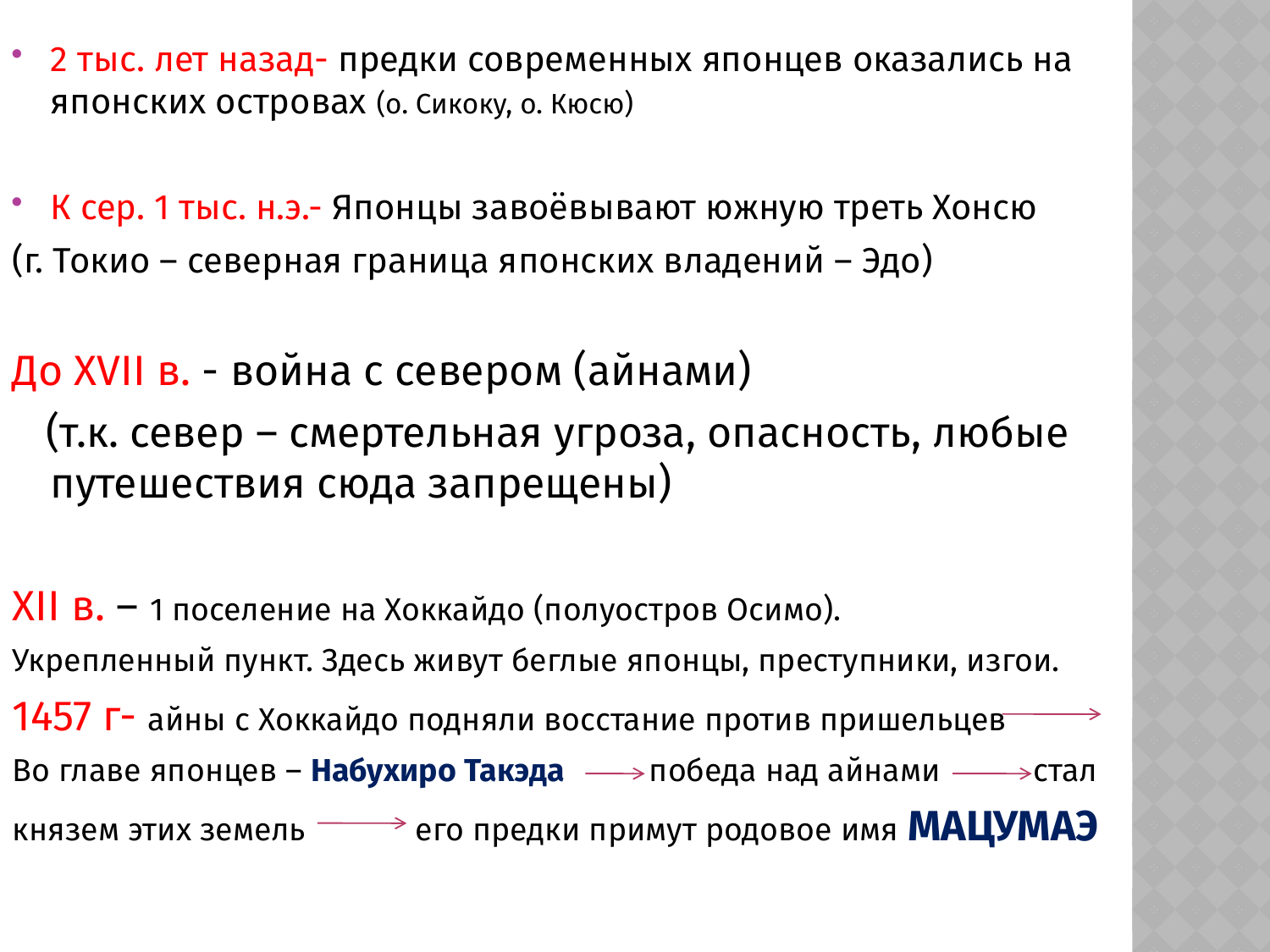

2 тыс. лет назад- предки современных японцев оказались на японских островах (о. Сикоку, о. Кюсю)

К сер. 1 тыс. н.э.- Японцы завоёвывают южную треть Хонсю
(г. Токио – северная граница японских владений – Эдо)

До XVII в. - война с севером (айнами)
   (т.к. север – смертельная угроза, опасность, любые путешествия сюда запрещены)

XII в. – 1 поселение на Хоккайдо (полуостров Осимо).
Укрепленный пункт. Здесь живут беглые японцы, преступники, изгои.
1457 г- айны с Хоккайдо подняли восстание против пришельцев
Во главе японцев – Набухиро Такэда          победа над айнами           стал
князем этих земель             его предки примут родовое имя МАЦУМАЭ